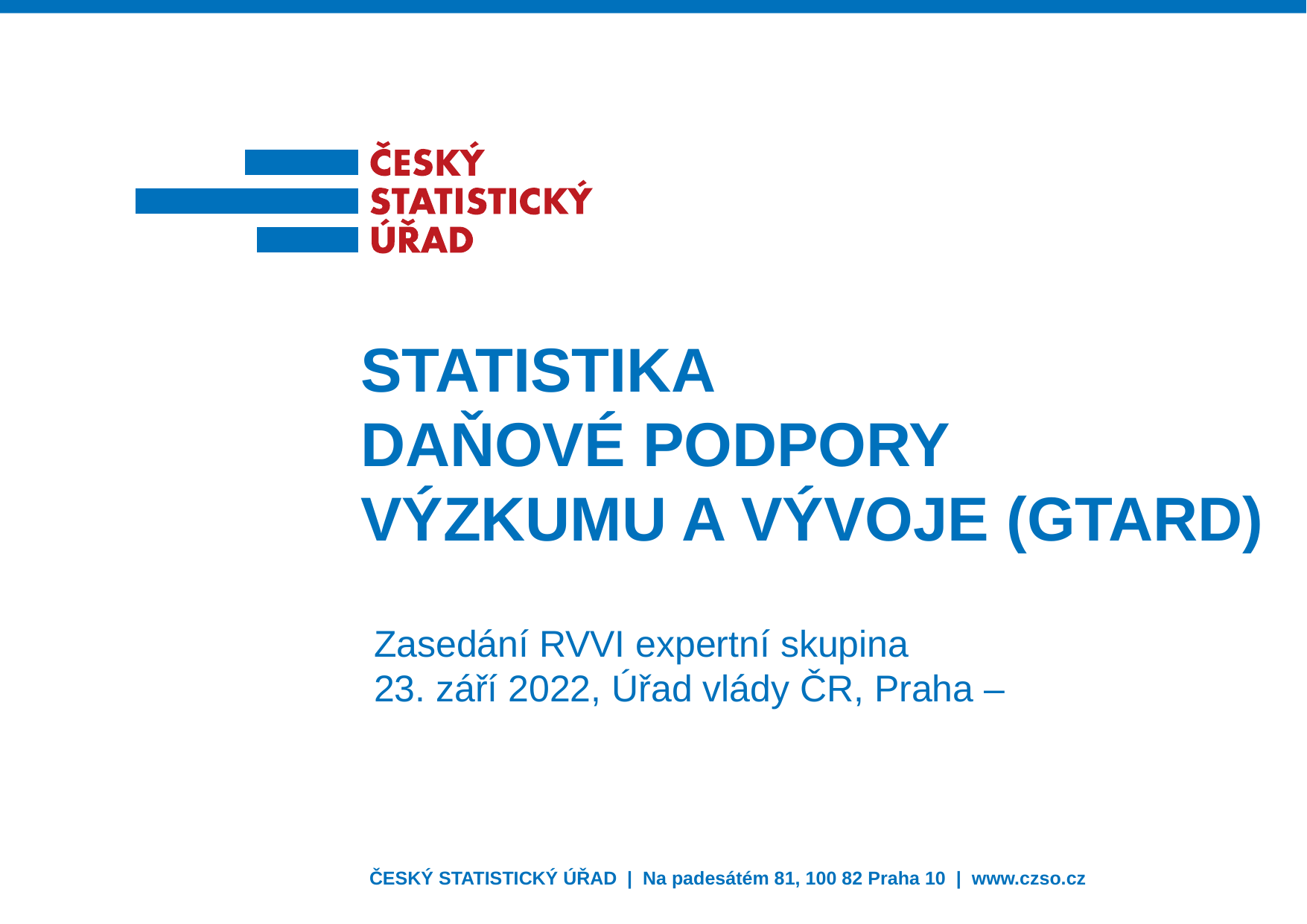

STATISTIKA
Daňové podpory
výzkumu a vývoje (GTARD)
Zasedání RVVI expertní skupina
23. září 2022, Úřad vlády ČR, Praha –